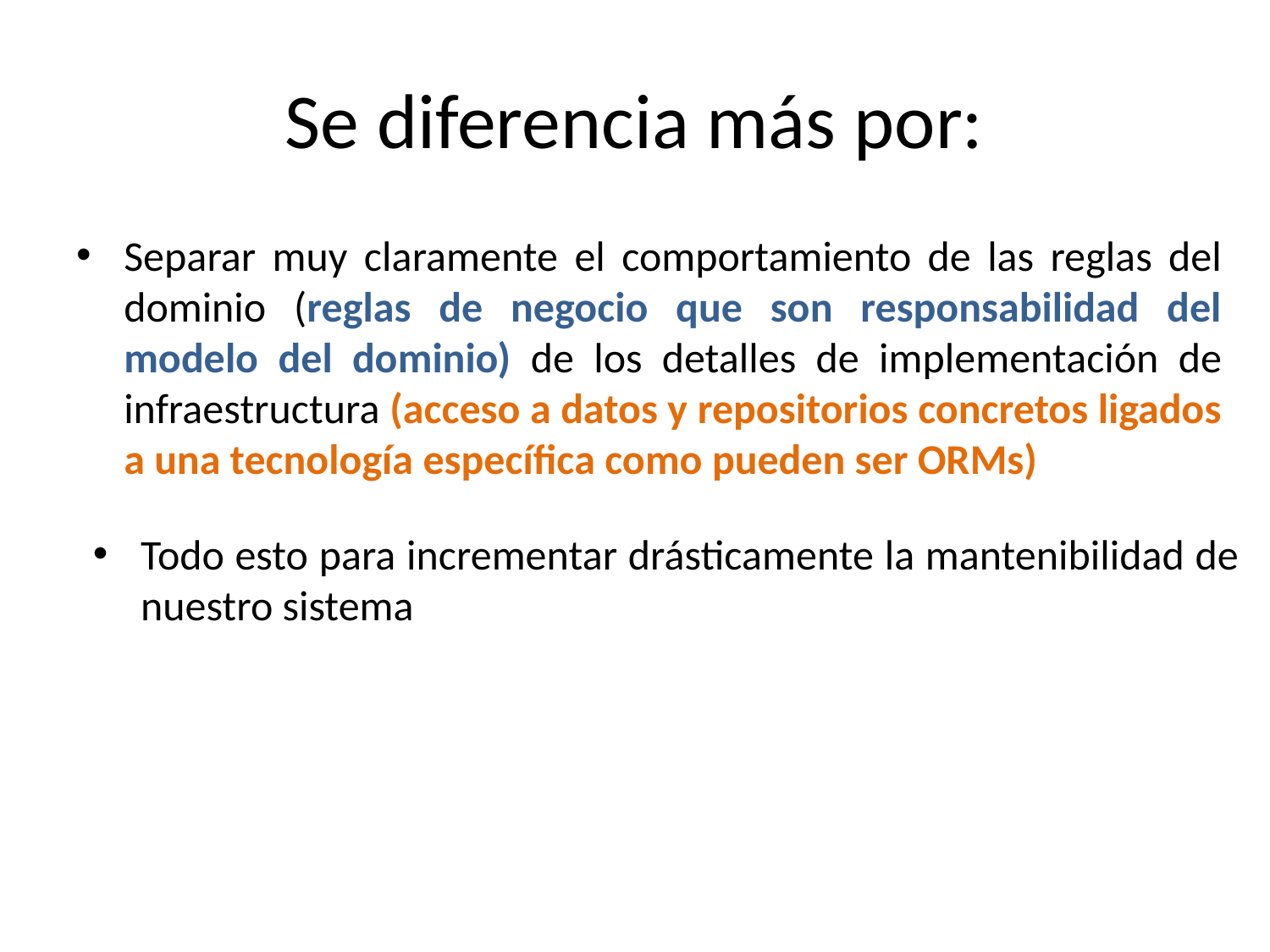

# Se diferencia más por:
Separar muy claramente el comportamiento de las reglas del dominio (reglas de negocio que son responsabilidad del modelo del dominio) de los detalles de implementación de infraestructura (acceso a datos y repositorios concretos ligados a una tecnología específica como pueden ser ORMs)
Todo esto para incrementar drásticamente la mantenibilidad de nuestro sistema